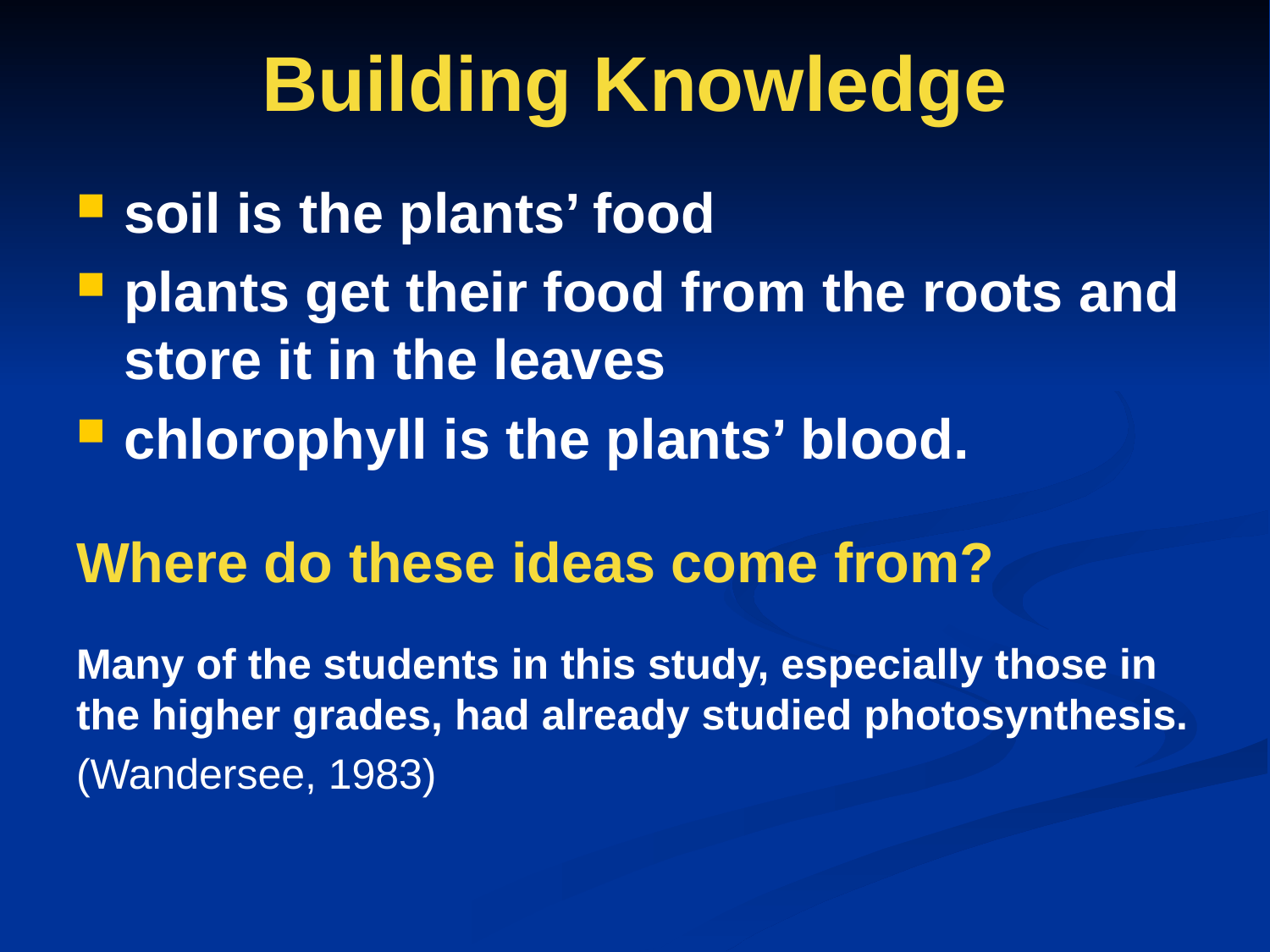

# Building Knowledge
soil is the plants’ food
plants get their food from the roots and store it in the leaves
chlorophyll is the plants’ blood.

Where do these ideas come from?

Many of the students in this study, especially those in the higher grades, had already studied photosynthesis.
(Wandersee, 1983)